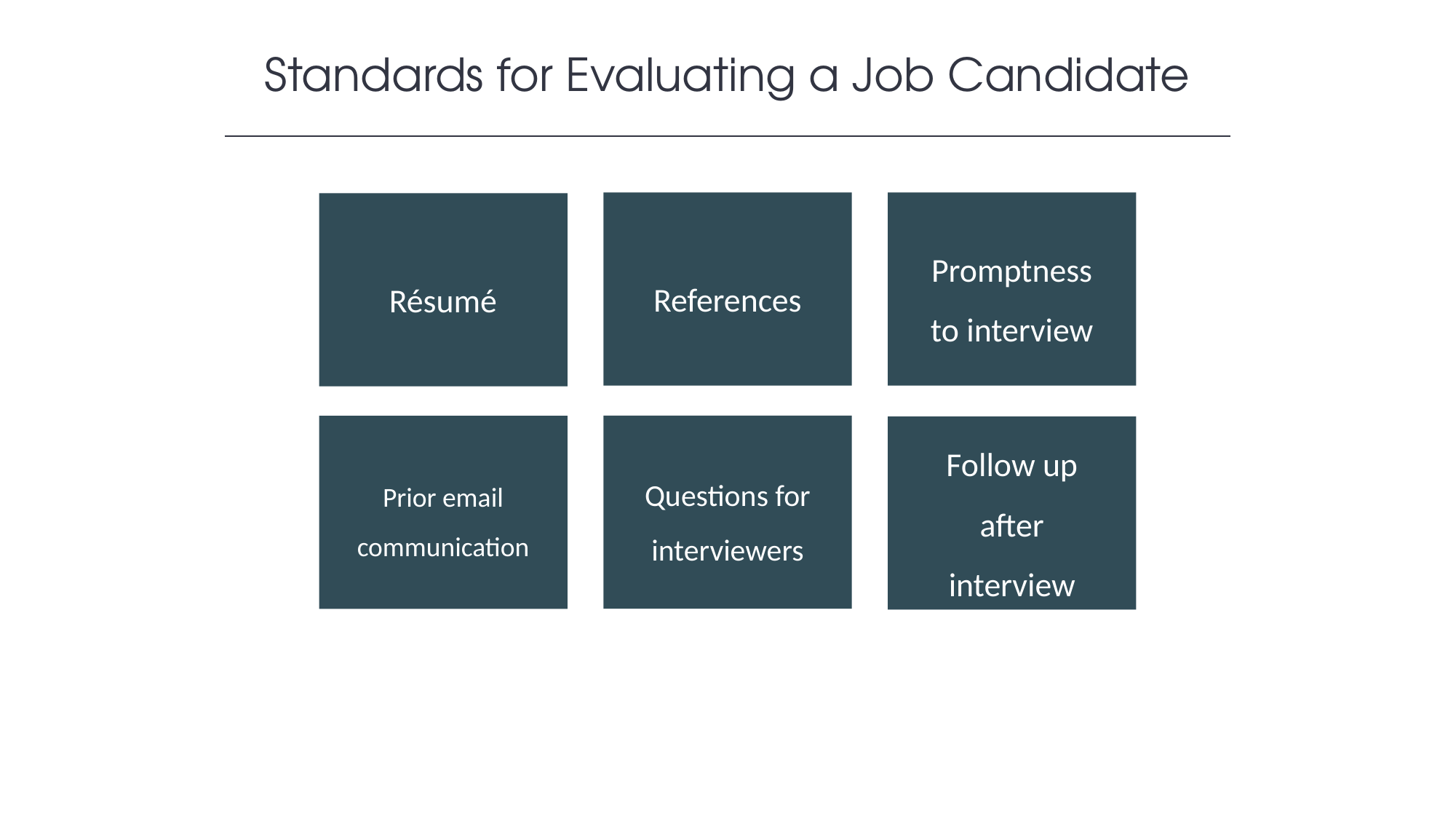

Standards for Evaluating a Job Candidate
HAWKES LEARNING

Promptness to interview
References
Résumé

Follow up after interview
Questions for interviewers
Prior email communication